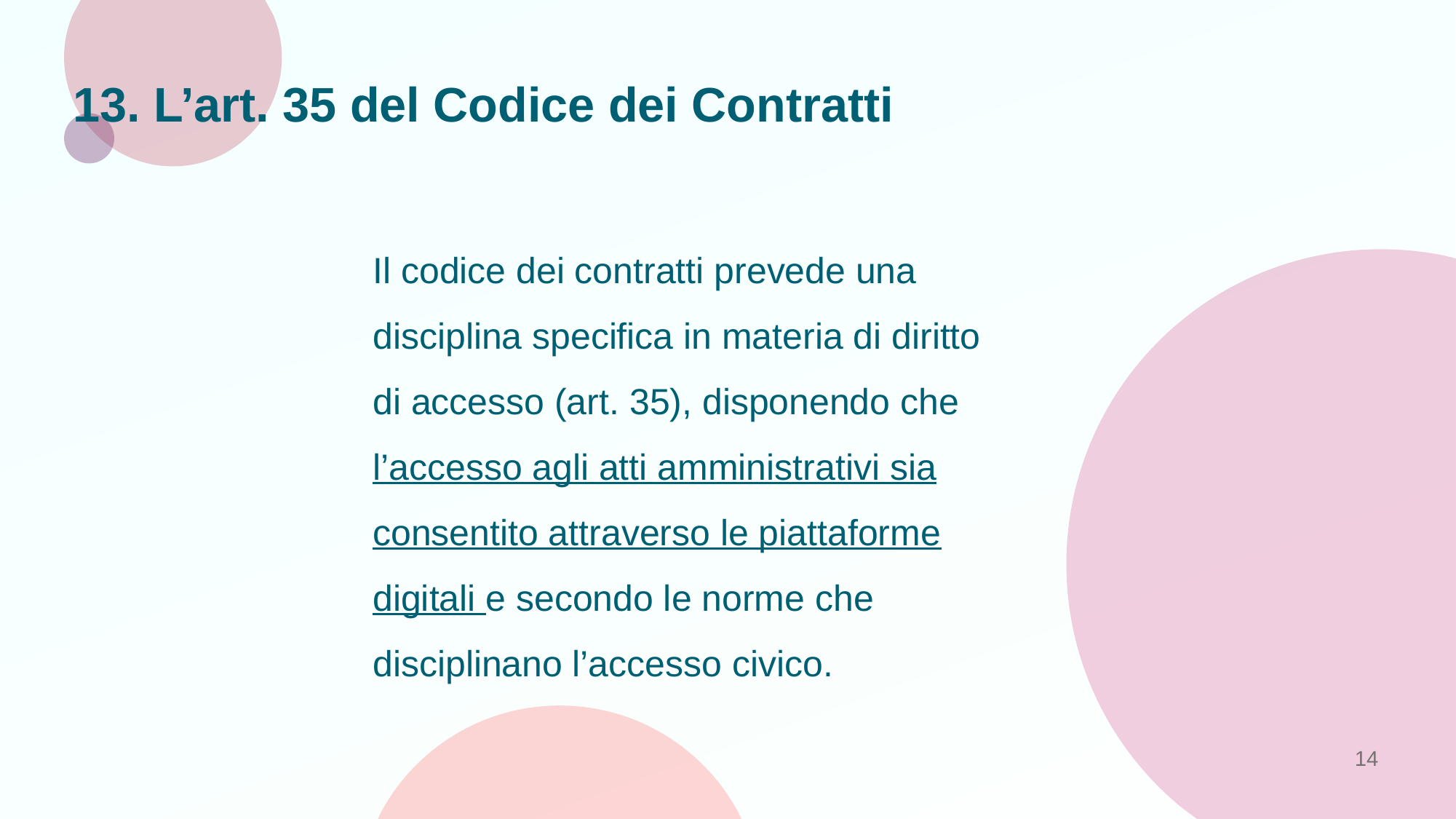

# 13. L’art. 35 del Codice dei Contratti
Il codice dei contratti prevede una disciplina specifica in materia di diritto di accesso (art. 35), disponendo che l’accesso agli atti amministrativi sia consentito attraverso le piattaforme digitali e secondo le norme che disciplinano l’accesso civico.
14